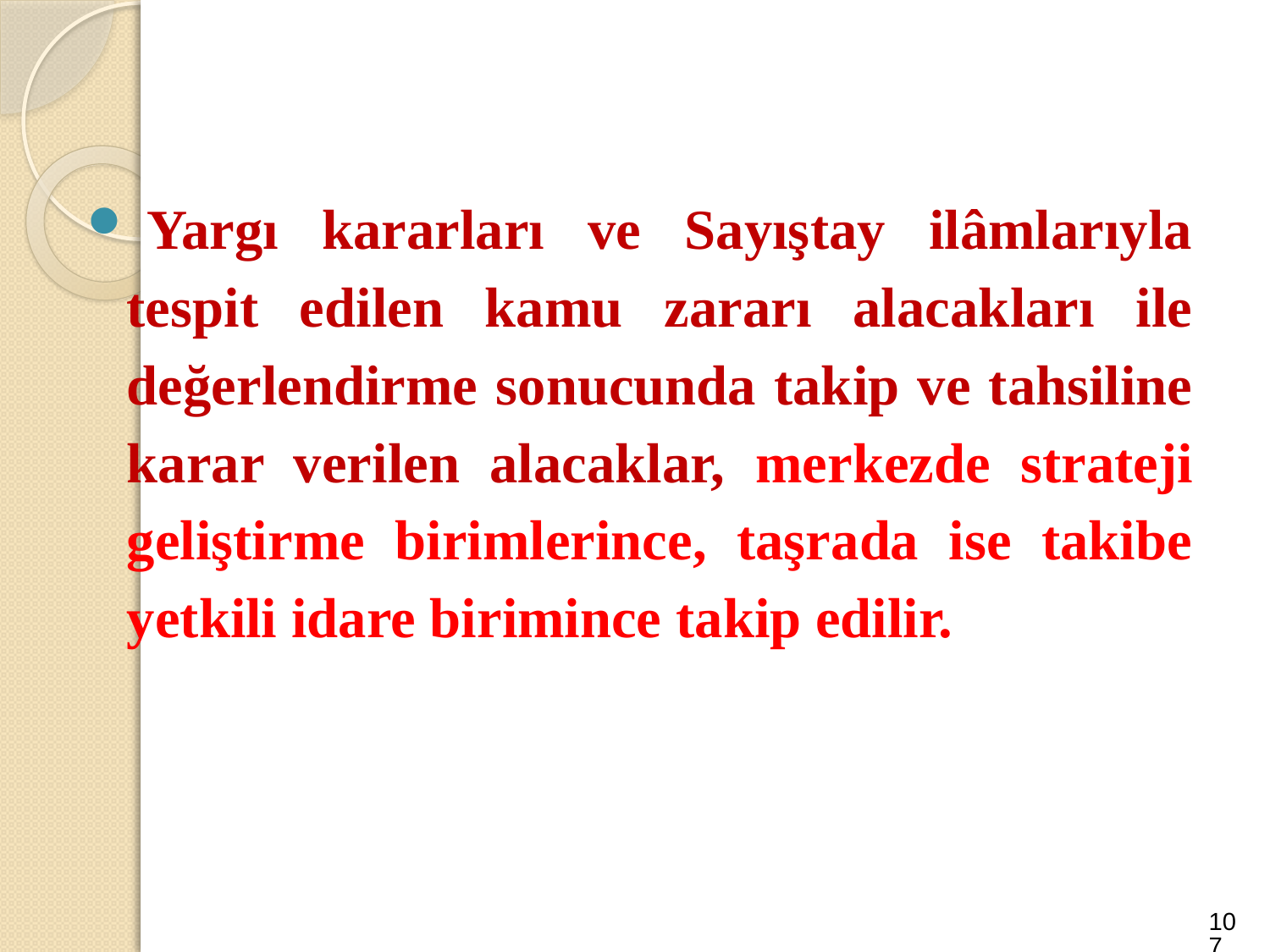

Yargı kararları ve Sayıştay ilâmlarıyla tespit edilen kamu zararı alacakları ile değerlendirme sonucunda takip ve tahsiline karar verilen alacaklar, merkezde strateji geliştirme birimlerince, taşrada ise takibe yetkili idare birimince takip edilir.

107